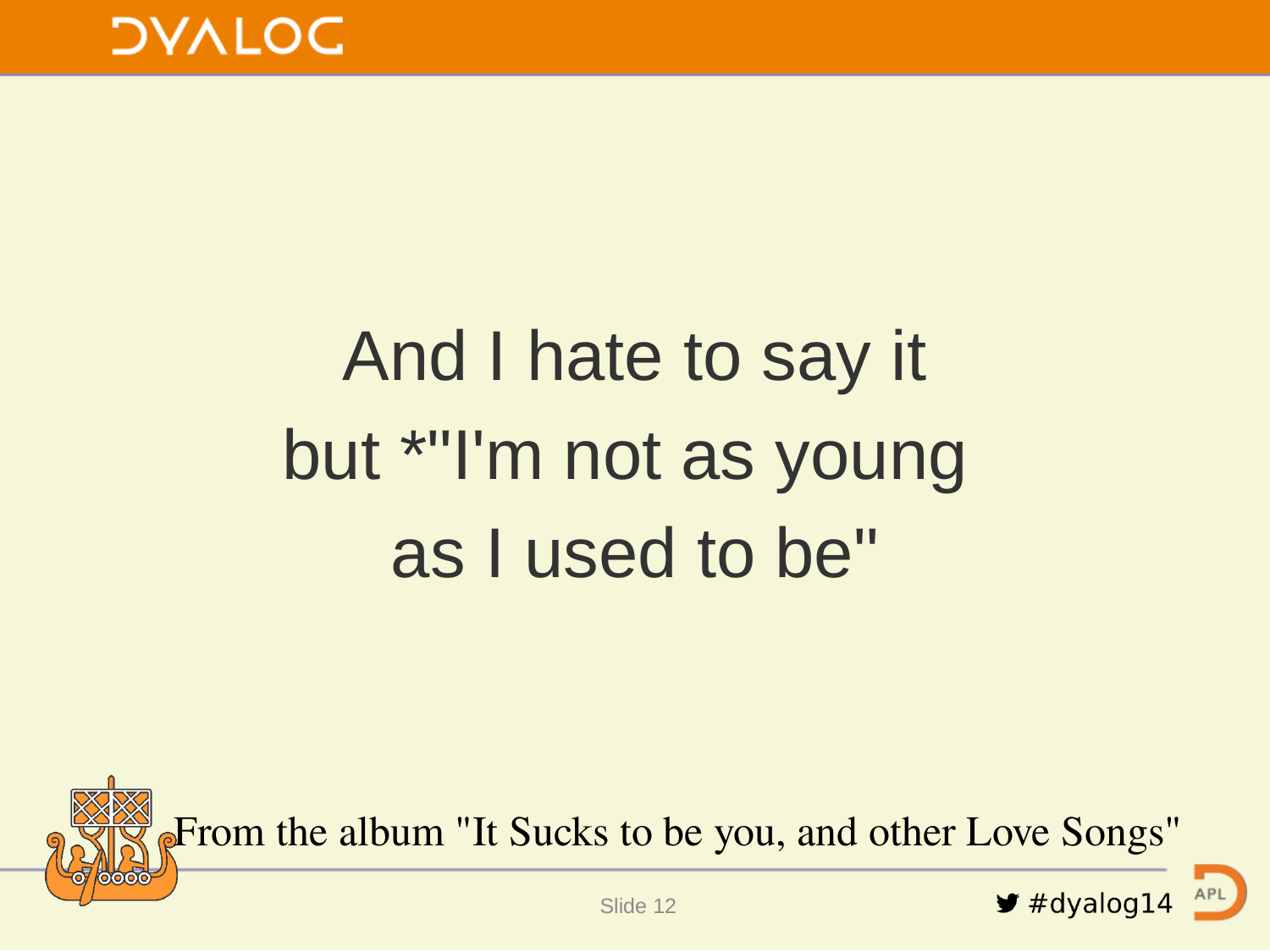

And I hate to say it
but *"I'm not as young
as I used to be"
From the album "It Sucks to be you, and other Love Songs"
Slide 12